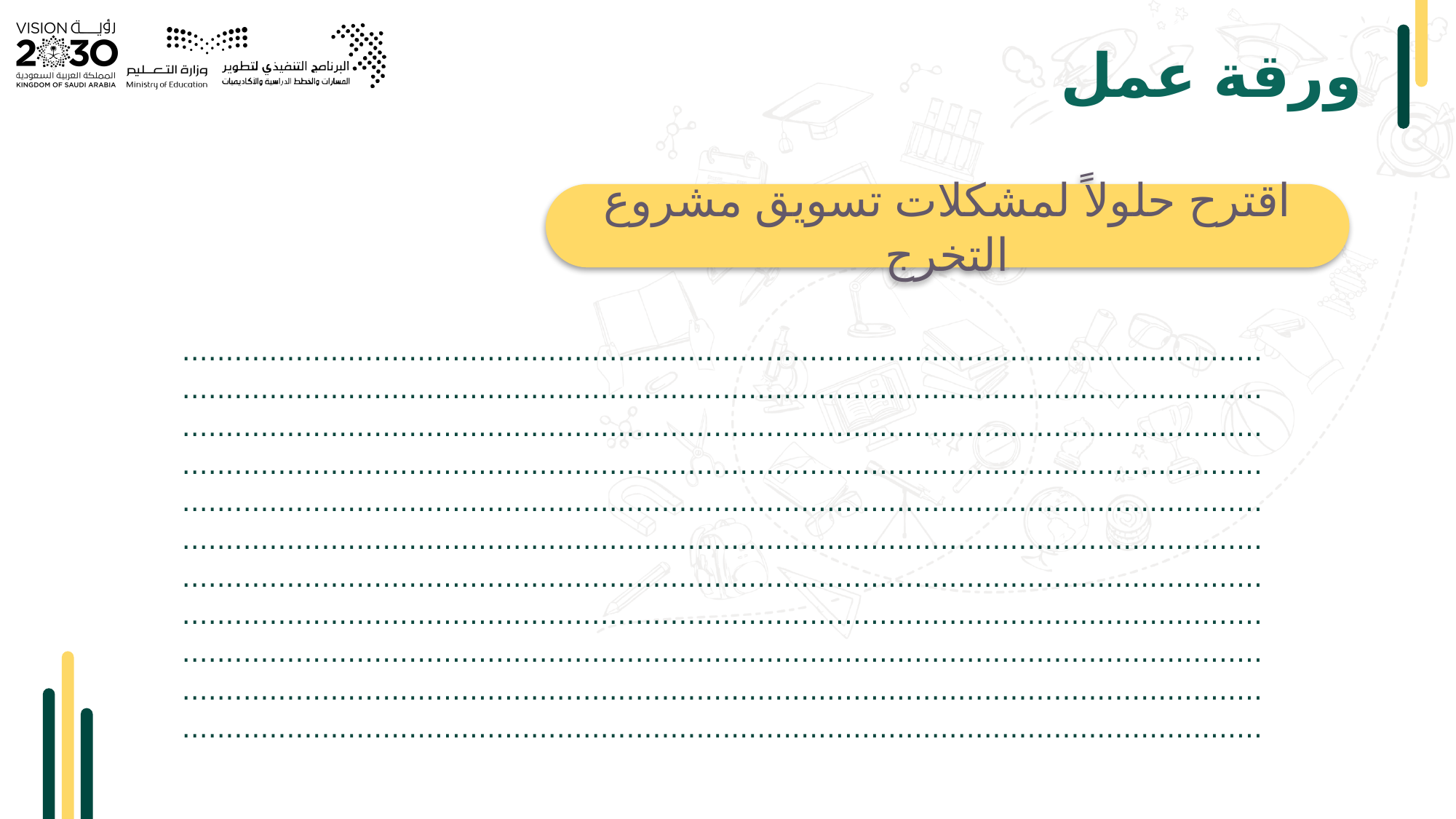

# ورقة عمل

اقترح حلولاً لمشكلات تسويق مشروع التخرج
....................................................................................................................................................................................................................................................................................................................................................................................................................................................................................................................................................................................................................................................................................................................................................................................................................................................................................................................................................................................................................................................................................................................................................................................................................................................................................................................................................................................................................